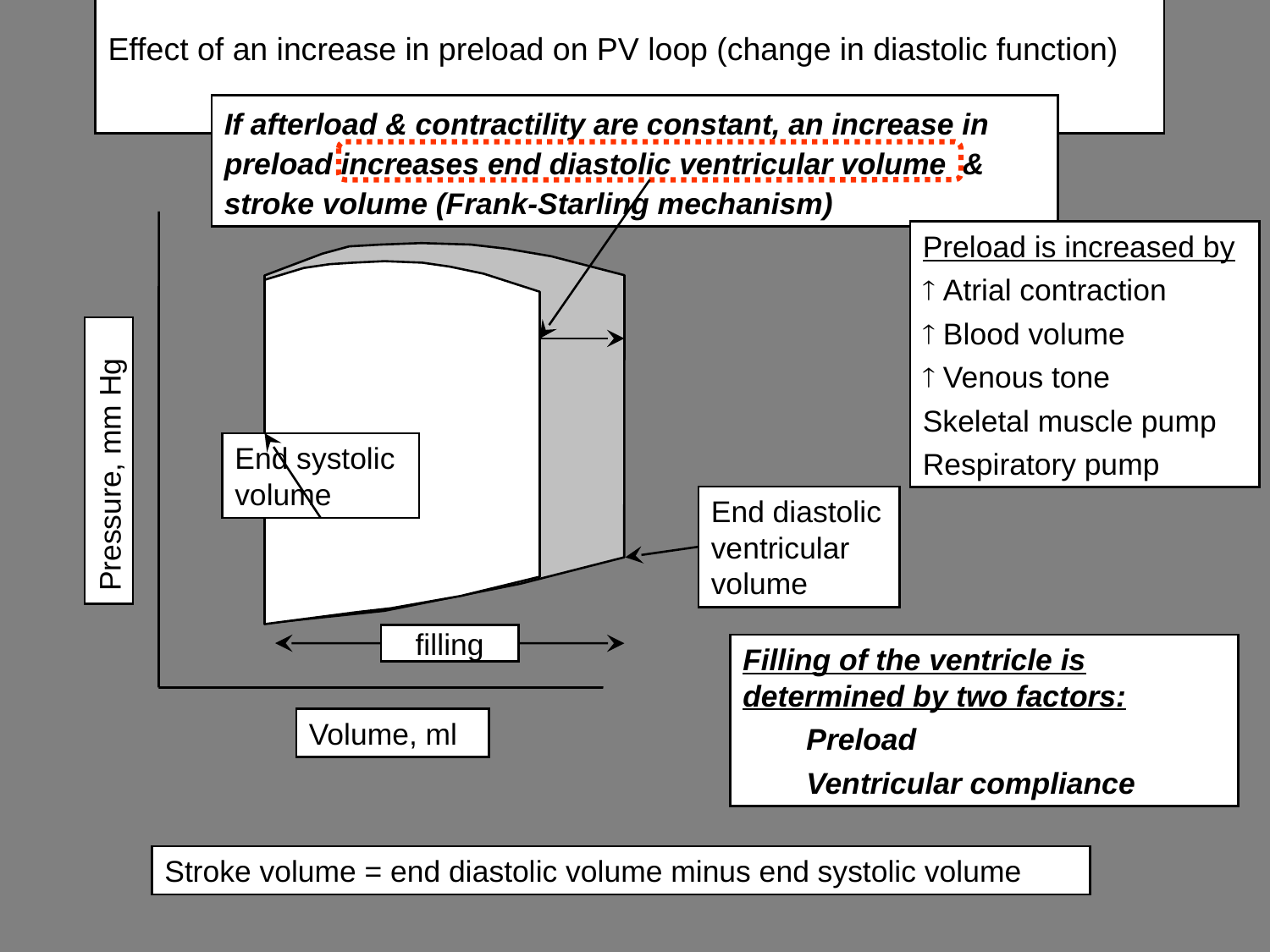

# Effect of an increase in preload on PV loop (change in diastolic function)
If afterload & contractility are constant, an increase in preload increases end diastolic ventricular volume  & stroke volume (Frank-Starling mechanism)

Preload is increased by
↑ Atrial contraction
↑ Blood volume
↑ Venous tone
Skeletal muscle pump
Respiratory pump

End systolic volume
Pressure, mm Hg
End diastolic ventricular volume
filling
Filling of the ventricle is determined by two factors:
Preload
Ventricular compliance

Volume, ml
Stroke volume = end diastolic volume minus end systolic volume